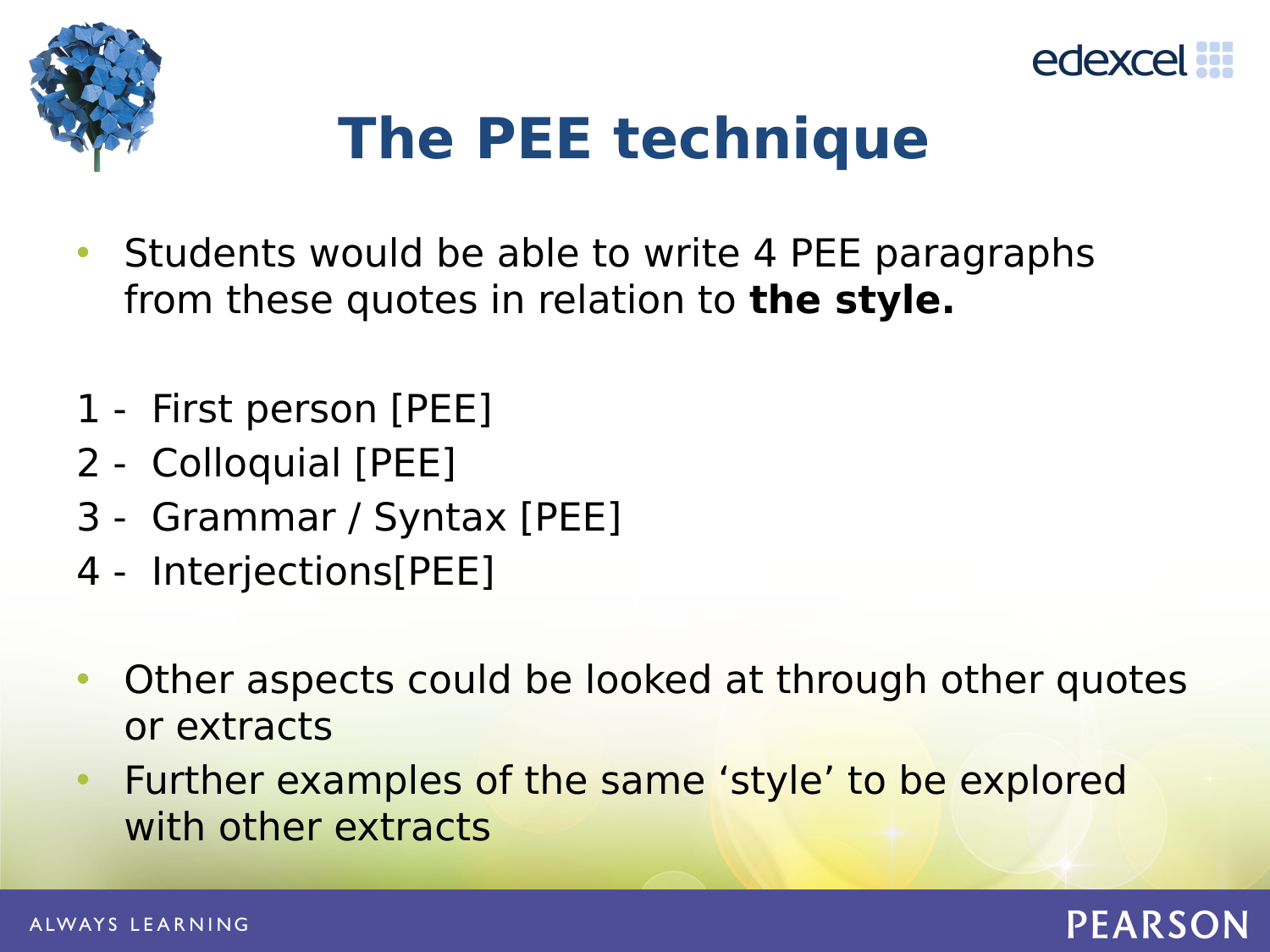

# The PEE technique
Students would be able to write 4 PEE paragraphs from these quotes in relation to the style.

1 -  First person [PEE]
2 -  Colloquial [PEE]
3 -  Grammar / Syntax [PEE]
4 -  Interjections[PEE]

Other aspects could be looked at through other quotes or extracts
Further examples of the same ‘style’ to be explored with other extracts